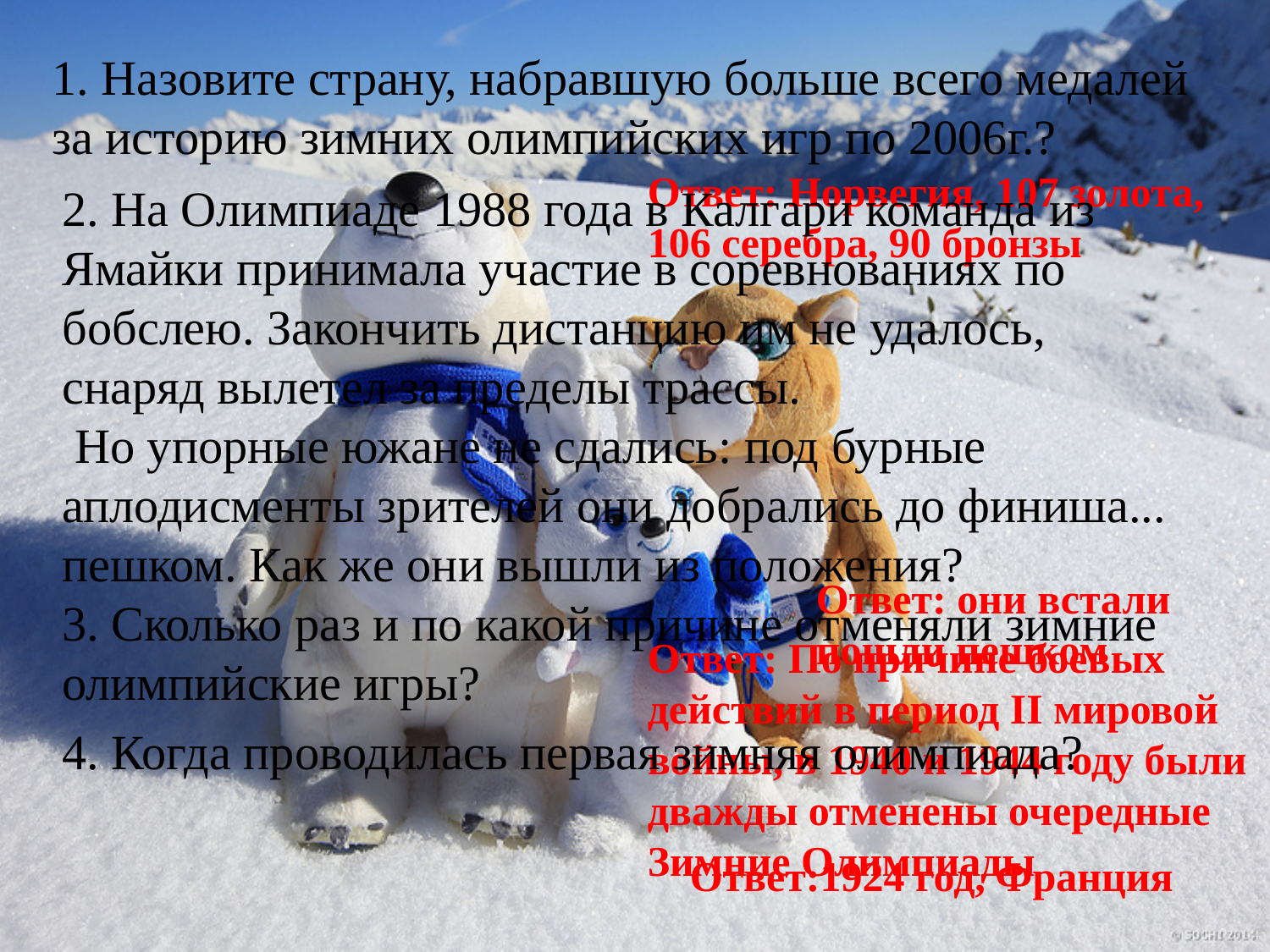

1. Назовите страну, набравшую больше всего медалей за историю зимних олимпийских игр по 2006г.?
Ответ: Норвегия, 107 золота, 106 серебра, 90 бронзы
2. На Олимпиаде 1988 года в Калгари команда из Ямайки принимала участие в соревнованиях по бобслею. Закончить дистанцию им не удалось,
снаряд вылетел за пределы трассы.
 Но упорные южане не сдались: под бурные аплодисменты зрителей они добрались до финиша... пешком. Как же они вышли из положения?
Ответ: они встали пошли пешком
3. Сколько раз и по какой причине отменяли зимние олимпийские игры?
Ответ: По причине боевых действий в период II мировой войны, в 1940 и 1944 году были дважды отменены очередные Зимние Олимпиады
4. Когда проводилась первая зимняя олимпиада?
Ответ:1924 год, Франция